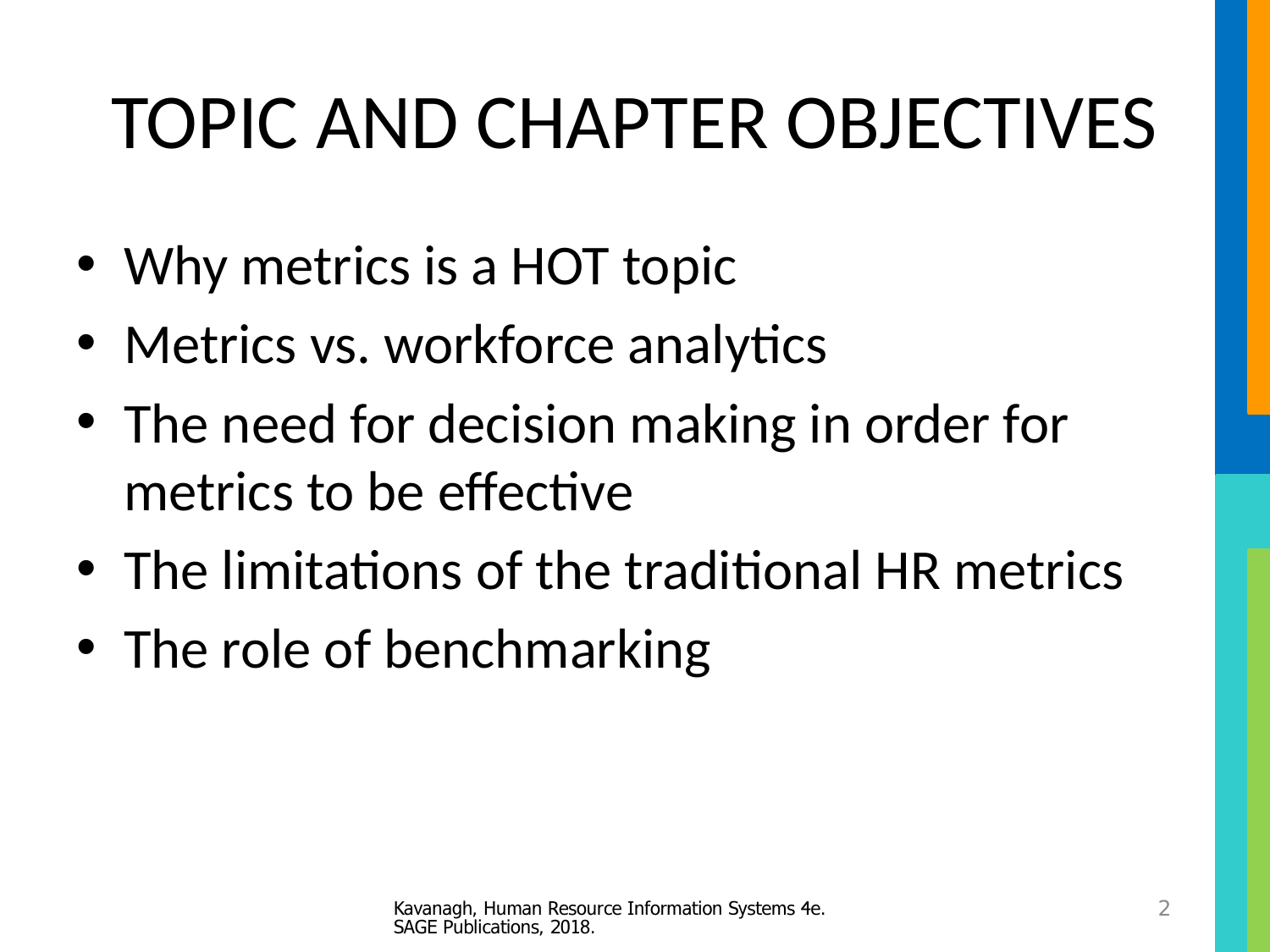

# TOPIC AND CHAPTER OBJECTIVES

Why metrics is a HOT topic
Metrics vs. workforce analytics
The need for decision making in order for metrics to be effective
The limitations of the traditional HR metrics
The role of benchmarking
Kavanagh, Human Resource Information Systems 4e. SAGE Publications, 2018.
2